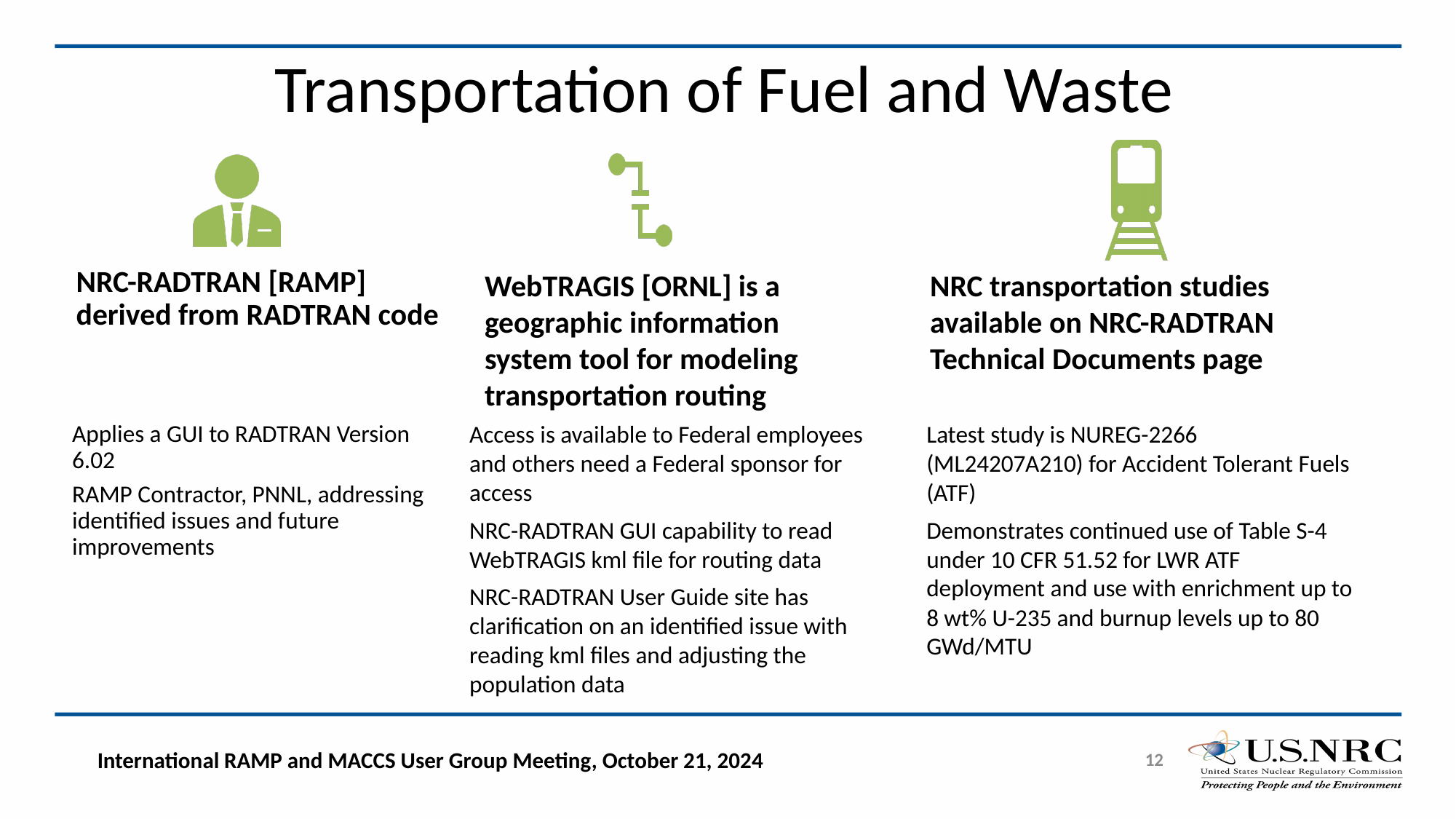

# Transportation of Fuel and Waste

NRC-RADTRAN [RAMP] derived from RADTRAN code

WebTRAGIS [ORNL] is a geographic information system tool for modeling transportation routing

NRC transportation studies available on NRC-RADTRAN Technical Documents page
Latest study is NUREG-2266 (ML24207A210) for Accident Tolerant Fuels (ATF)
Demonstrates continued use of Table S-4 under 10 CFR 51.52 for LWR ATF deployment and use with enrichment up to 8 wt% U-235 and burnup levels up to 80 GWd/MTU

Access is available to Federal employees and others need a Federal sponsor for access
NRC-RADTRAN GUI capability to read WebTRAGIS kml file for routing data
NRC-RADTRAN User Guide site has clarification on an identified issue with reading kml files and adjusting the population data

Applies a GUI to RADTRAN Version 6.02
RAMP Contractor, PNNL, addressing identified issues and future improvements

12
International RAMP and MACCS User Group Meeting, October 21, 2024